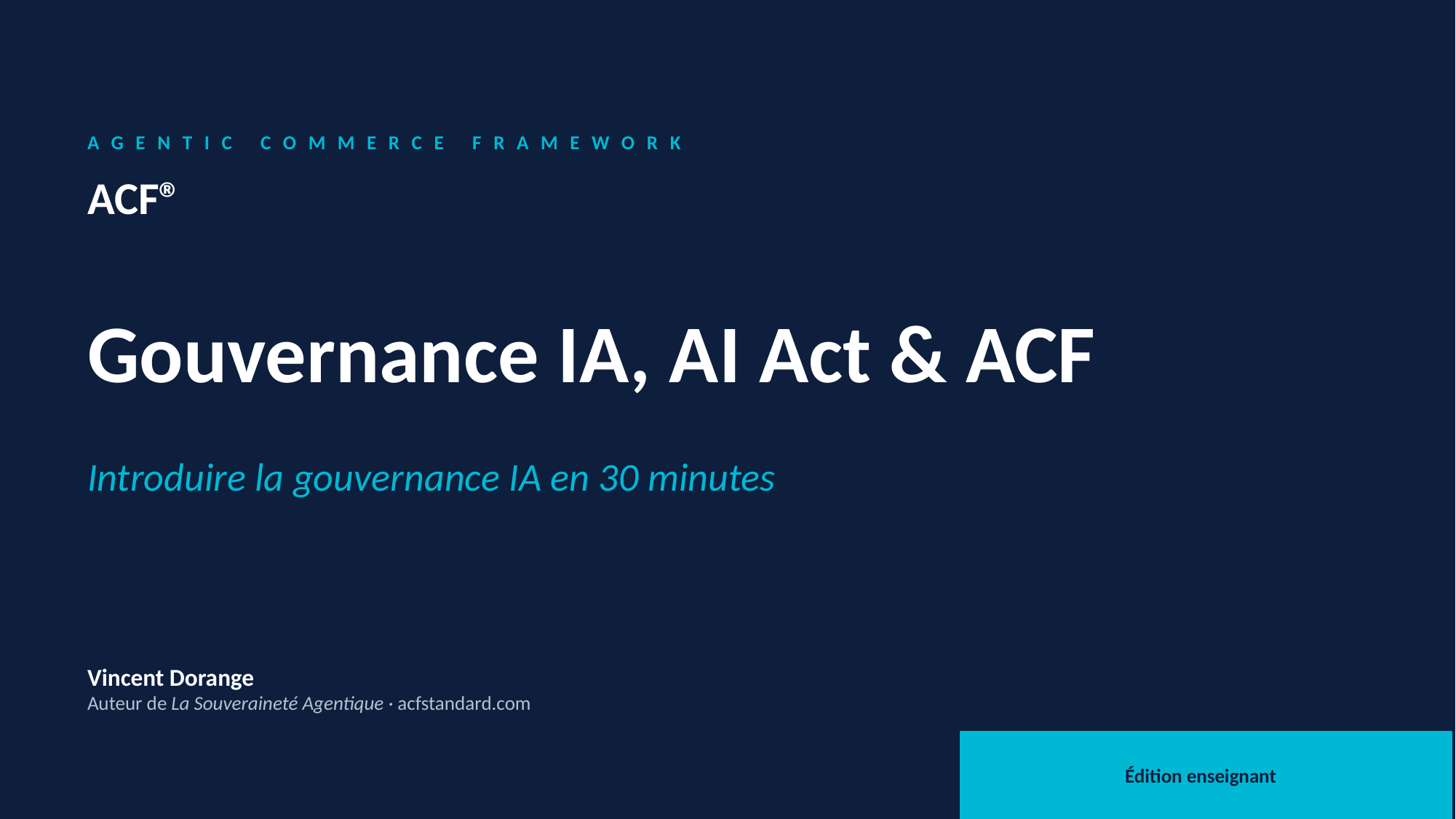

AGENTIC COMMERCE FRAMEWORK
ACF®
Gouvernance IA, AI Act & ACF
Introduire la gouvernance IA en 30 minutes
Vincent Dorange
Auteur de La Souveraineté Agentique · acfstandard.com

Édition enseignant